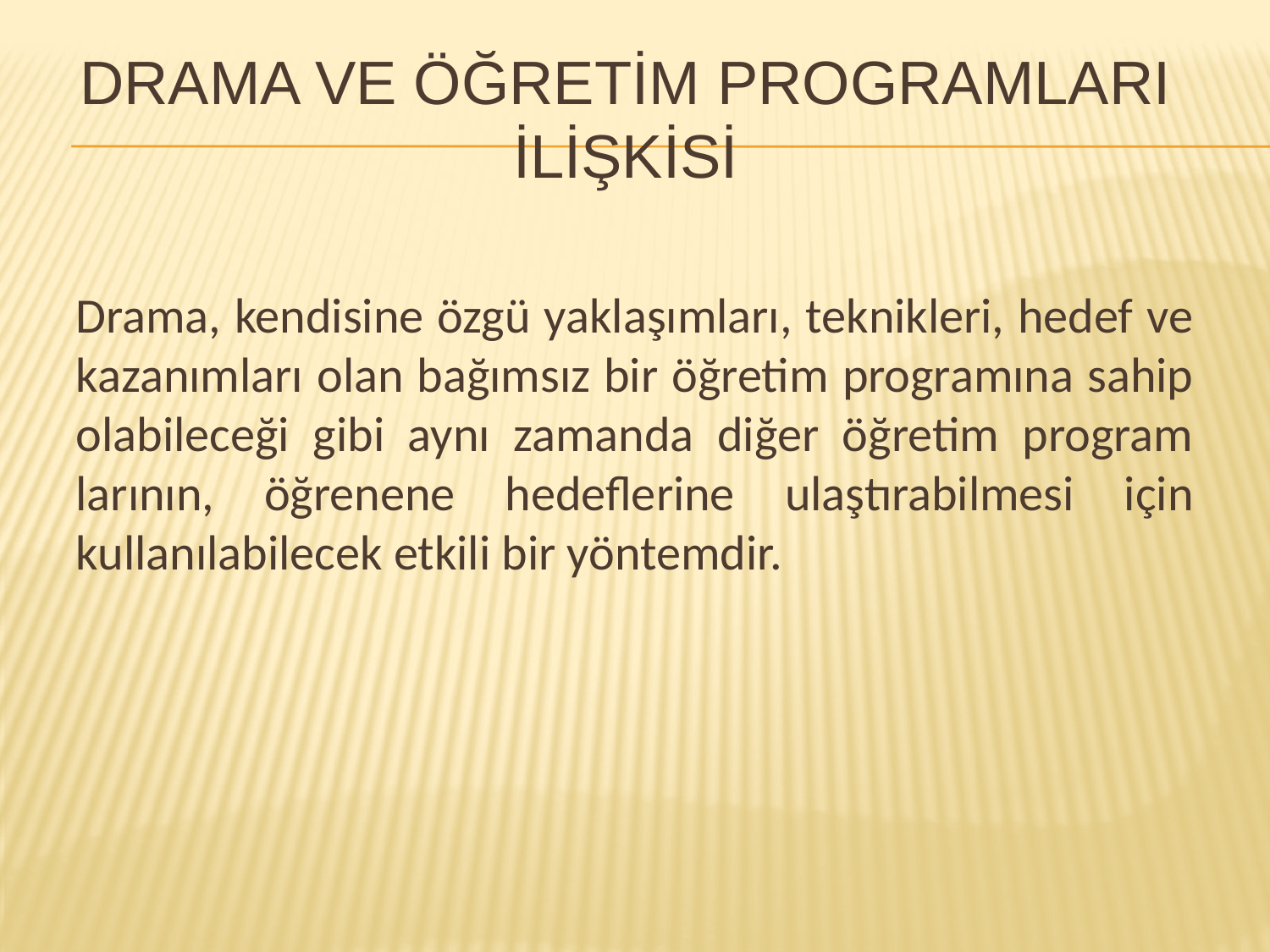

# Drama ve Öğretİm ProgramlarI İlİşkİsİ
Drama, kendisine özgü yaklaşımları, teknikleri, hedef ve kazanımları olan bağımsız bir öğretim programına sahip olabileceği gibi aynı zamanda diğer öğretim program larının, öğrenene hedeflerine ulaştırabilmesi için kullanılabilecek etkili bir yöntemdir.